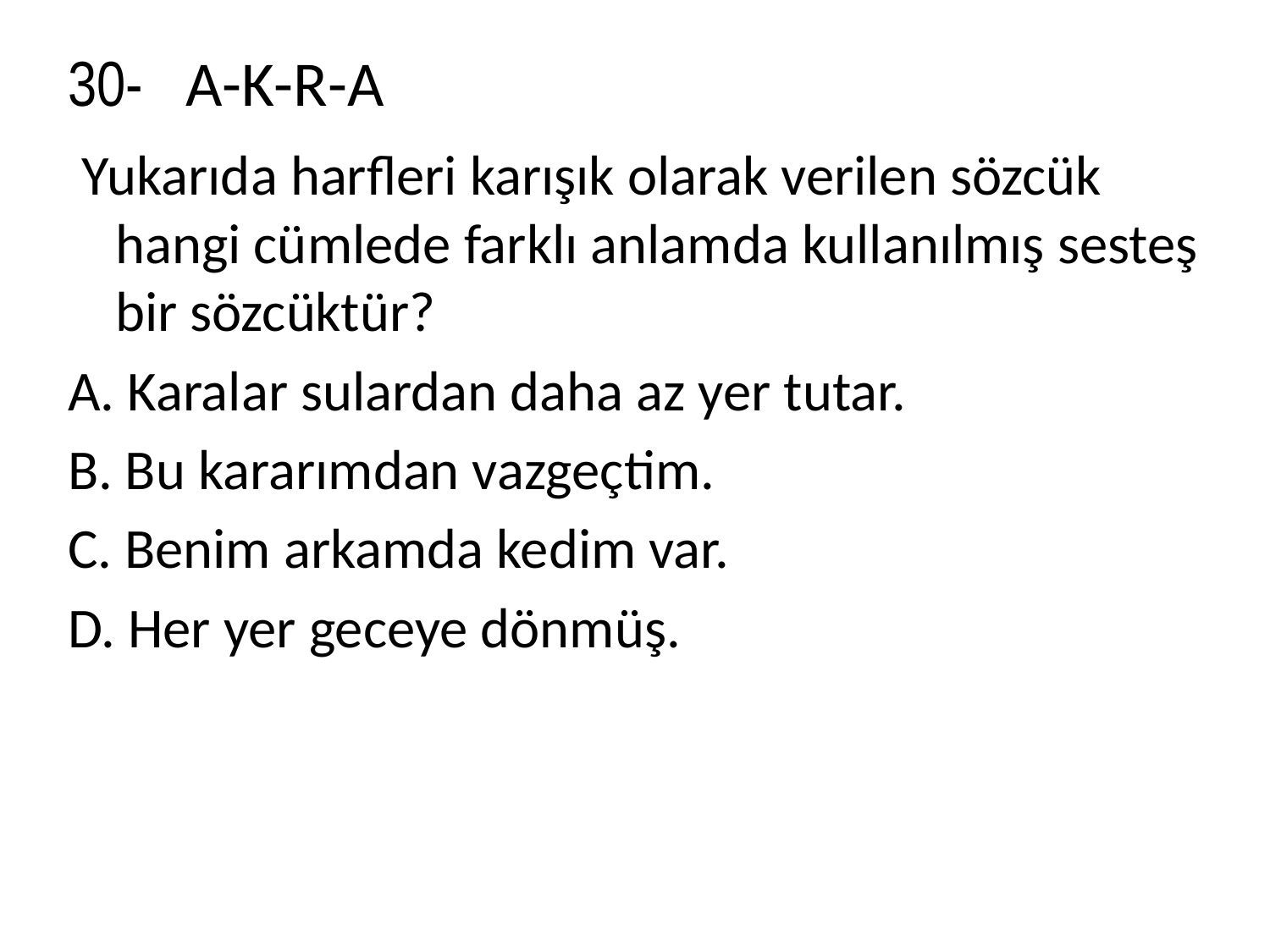

30-   A-K-R-A
 Yukarıda harfleri karışık olarak verilen sözcük hangi cümlede farklı anlamda kullanılmış sesteş bir sözcüktür?
A. Karalar sulardan daha az yer tutar.
B. Bu kararımdan vazgeçtim.
C. Benim arkamda kedim var.
D. Her yer geceye dönmüş.